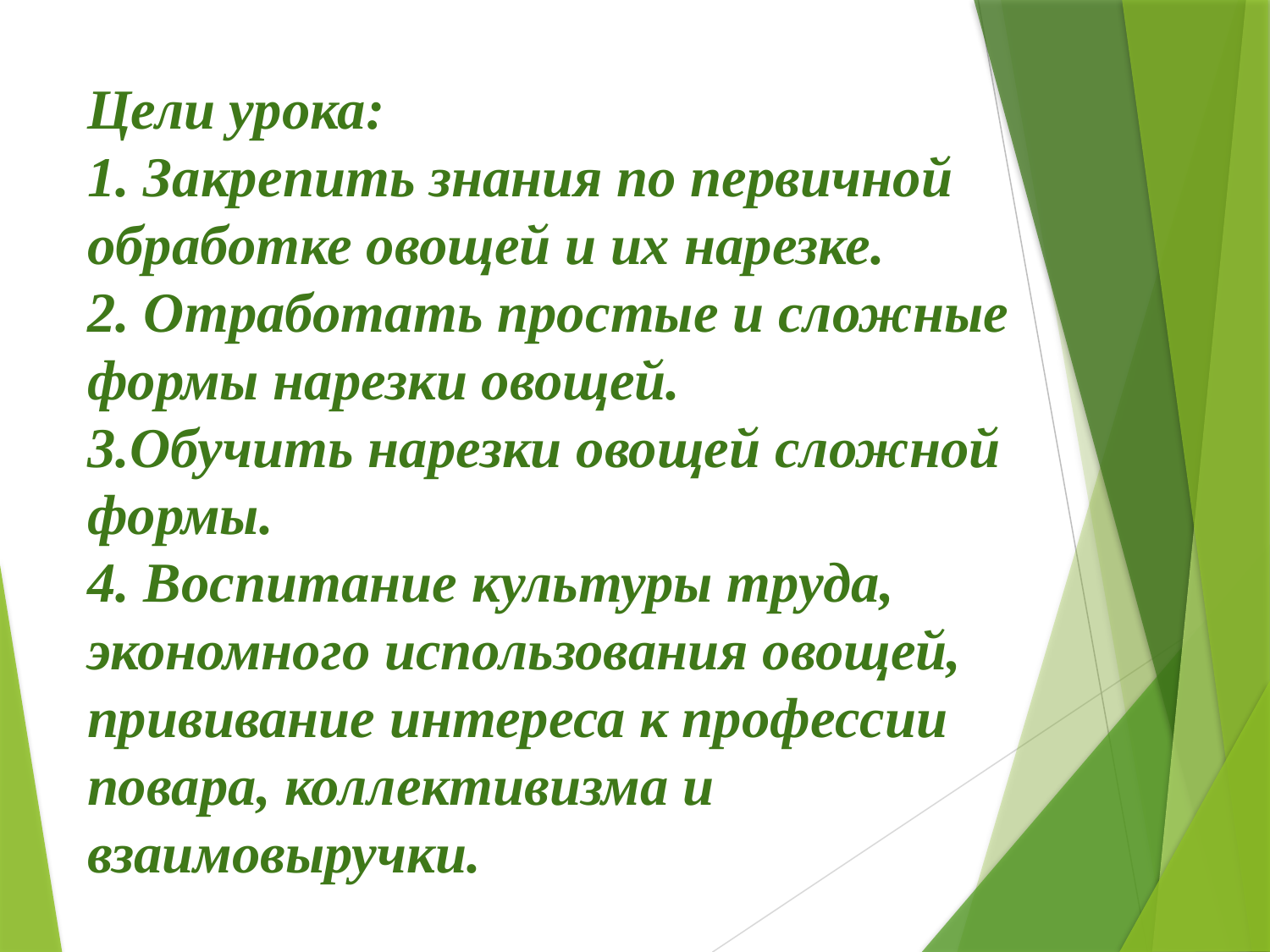

Цели урока:
1. Закрепить знания по первичной обработке овощей и их нарезке.
2. Отработать простые и сложные формы нарезки овощей.
3.Обучить нарезки овощей сложной формы.
4. Воспитание культуры труда, экономного использования овощей, прививание интереса к профессии повара, коллективизма и взаимовыручки.